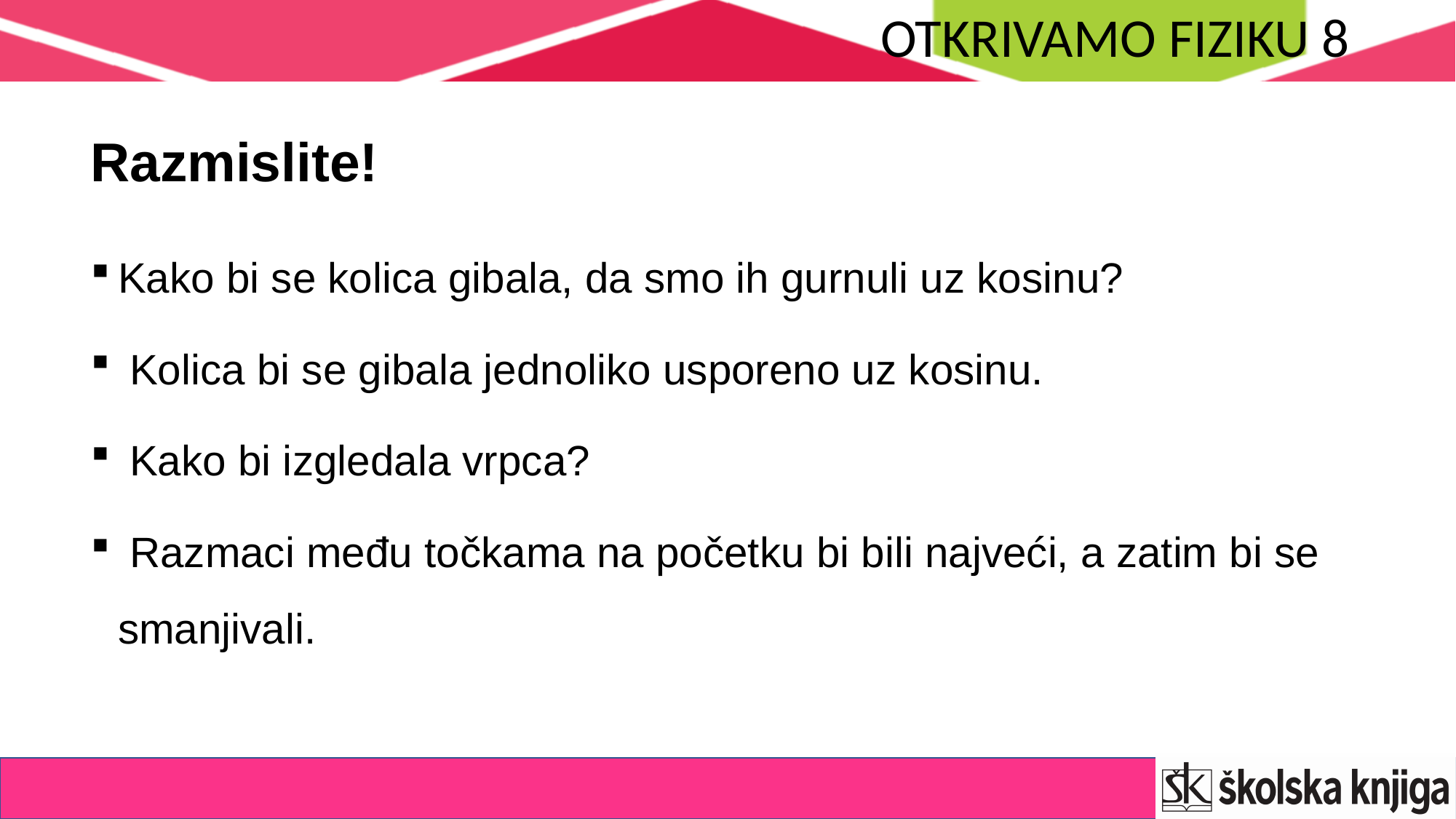

Razmislite!
Kako bi se kolica gibala, da smo ih gurnuli uz kosinu?
 Kolica bi se gibala jednoliko usporeno uz kosinu.
 Kako bi izgledala vrpca?
 Razmaci među točkama na početku bi bili najveći, a zatim bi se smanjivali.